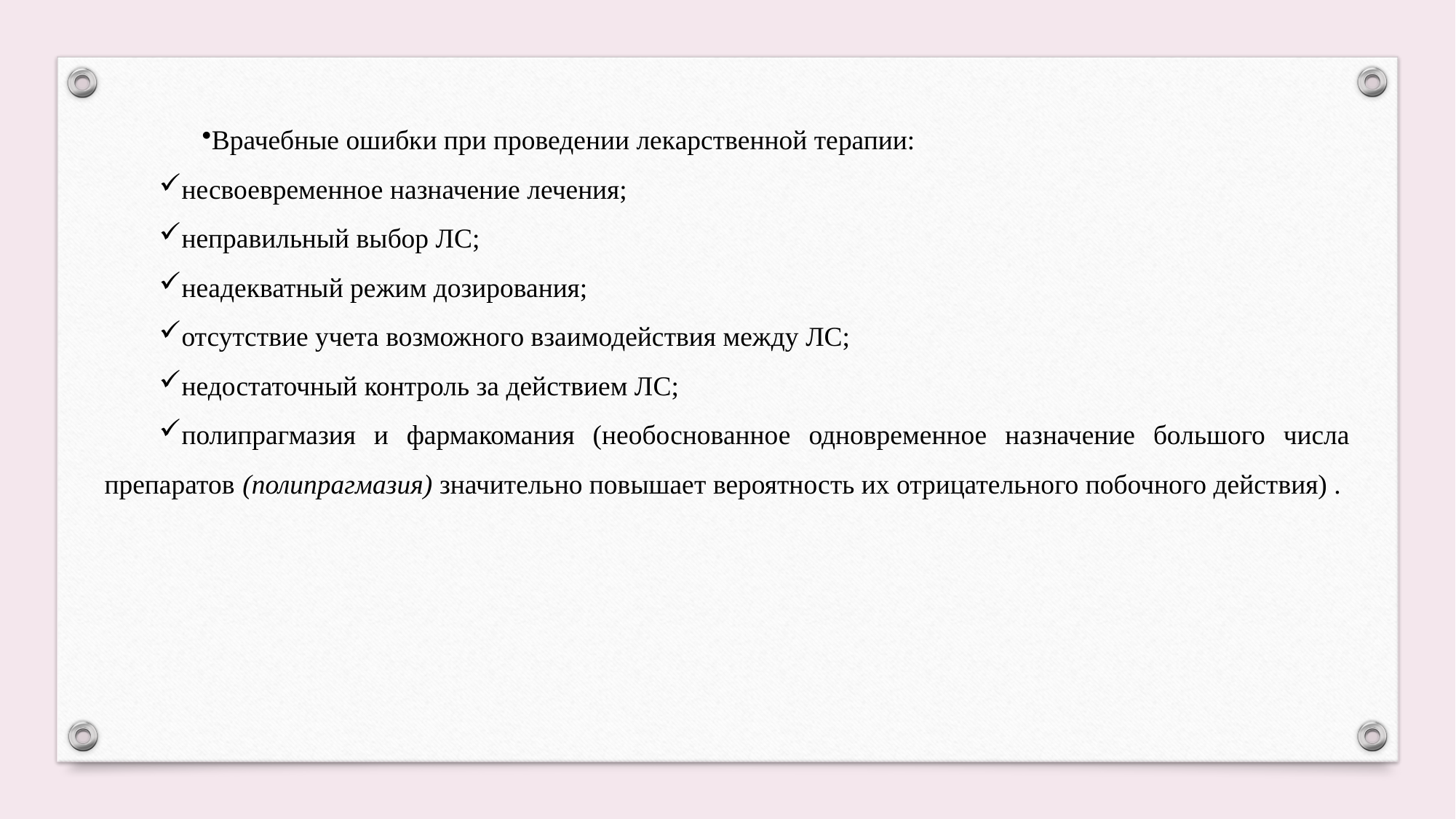

Врачебные ошибки при проведении лекарственной терапии:
несвоевременное назначение лечения;
неправильный выбор ЛС;
неадекватный режим дозирования;
отсутствие учета возможного взаимодействия между ЛС;
недостаточный контроль за действием ЛС;
полипрагмазия и фармакомания (необоснованное одновременное назначение большого числа препаратов (полипрагмазия) значительно повышает вероятность их отрицательного побочного действия) .